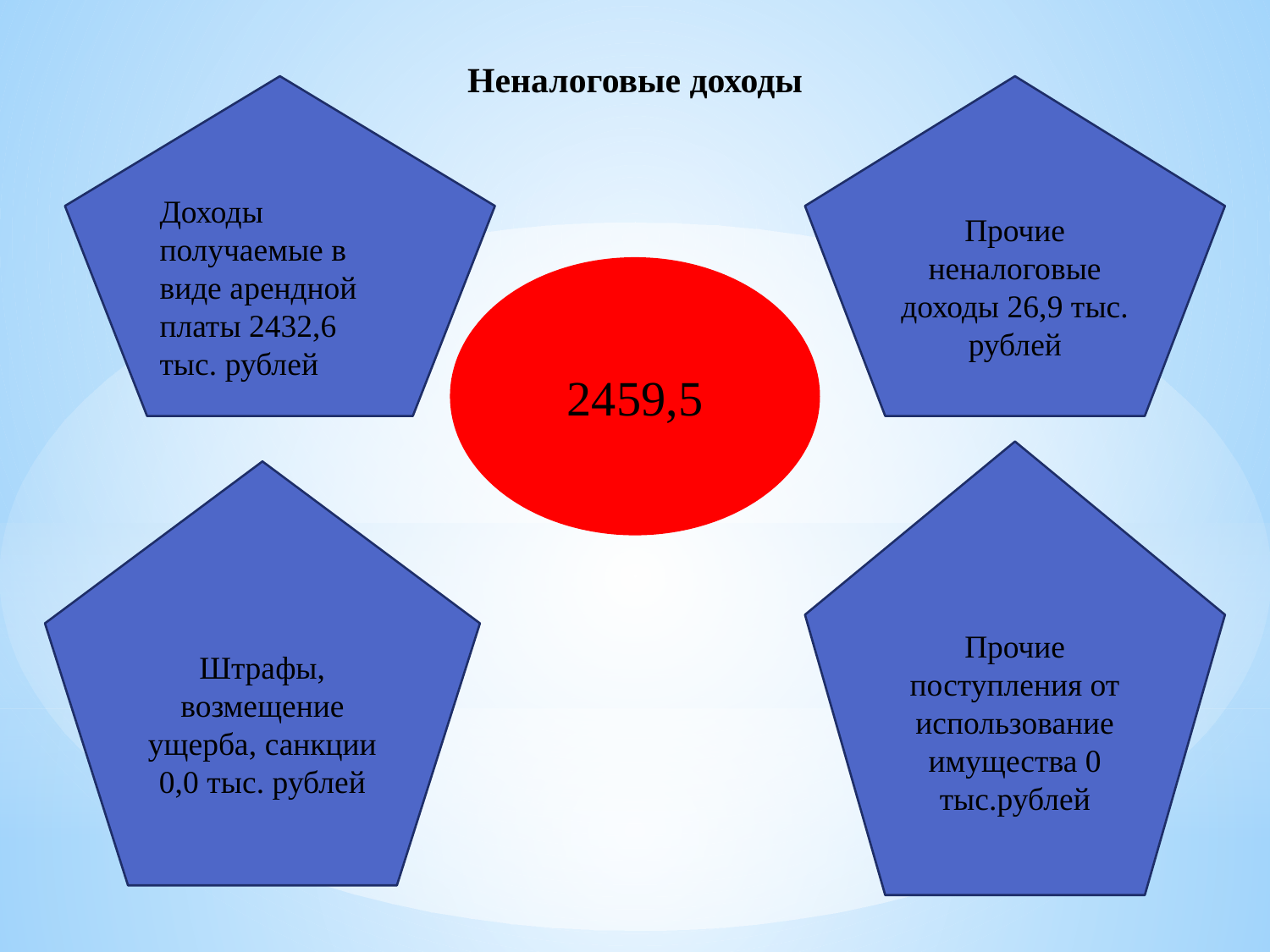

# Неналоговые доходы
Доходы получаемые в виде арендной платы 2432,6 тыс. рублей
Прочие неналоговые доходы 26,9 тыс. рублей
2459,5
Прочие поступления от использование имущества 0 тыс.рублей
Штрафы, возмещение ущерба, санкции 0,0 тыс. рублей